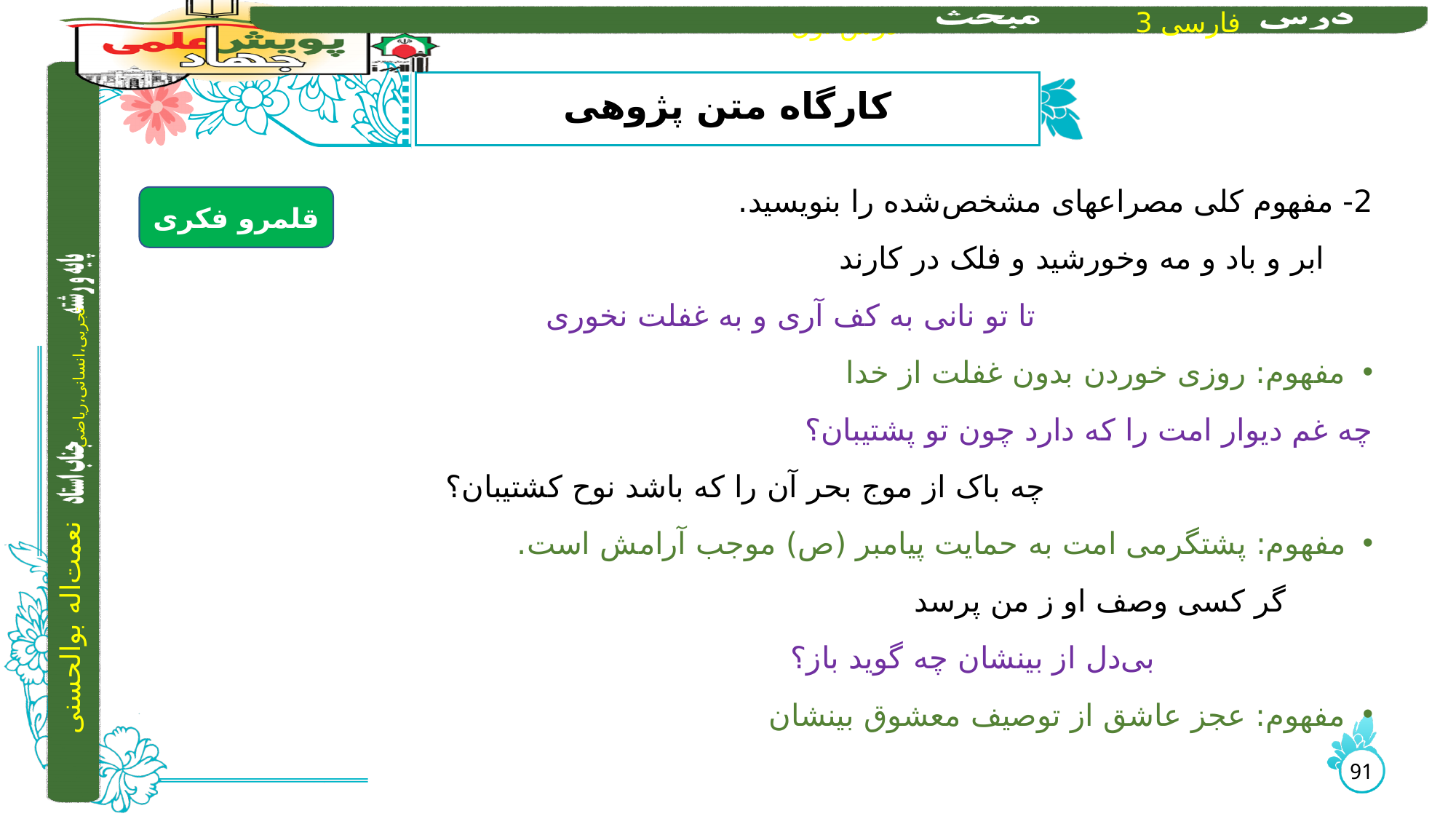

# کارگاه متن پژوهی
2- مفهوم کلی مصراع­های مشخص‌شده را بنویسید.
     	ابر و باد و مه وخورشید و فلک در کارند
				 تا تو نانی به کف آری و به غفلت نخوری
مفهوم: روزی خوردن بدون غفلت از خدا
	چه غم دیوار امت را که دارد چون تو پشتیبان؟
      				چه باک از موج بحر آن را که باشد نوح کشتیبان؟
مفهوم: پشت­گرمی امت به حمایت پیامبر (ص) موجب آرامش است.
         گر کسی وصف او ز من پرسد
			بی‌دل از بی­نشان چه گوید باز؟
مفهوم: عجز عاشق از توصیف معشوق بی­نشان

قلمرو فکری